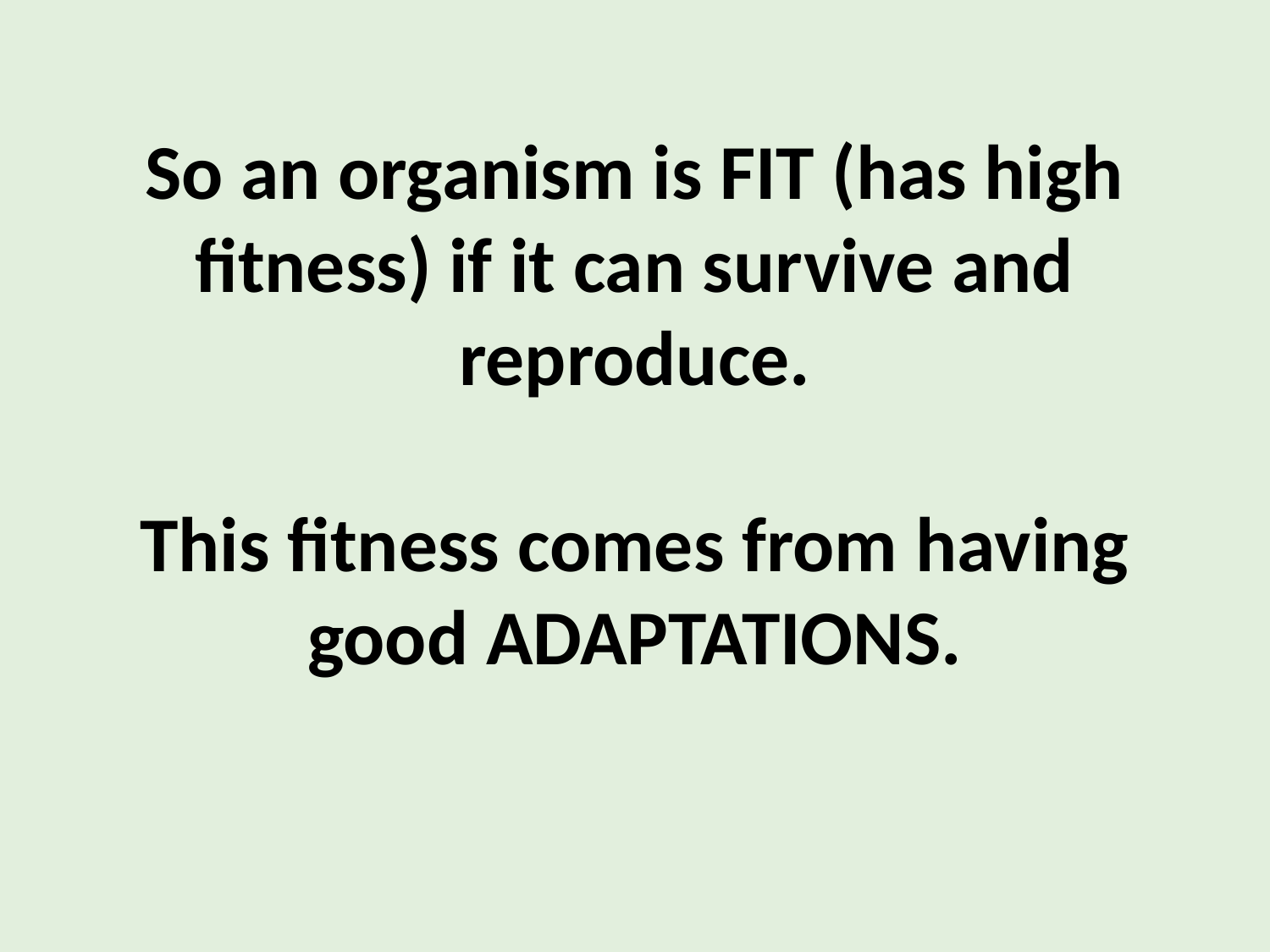

# So an organism is FIT (has high fitness) if it can survive and reproduce. This fitness comes from having good ADAPTATIONS.